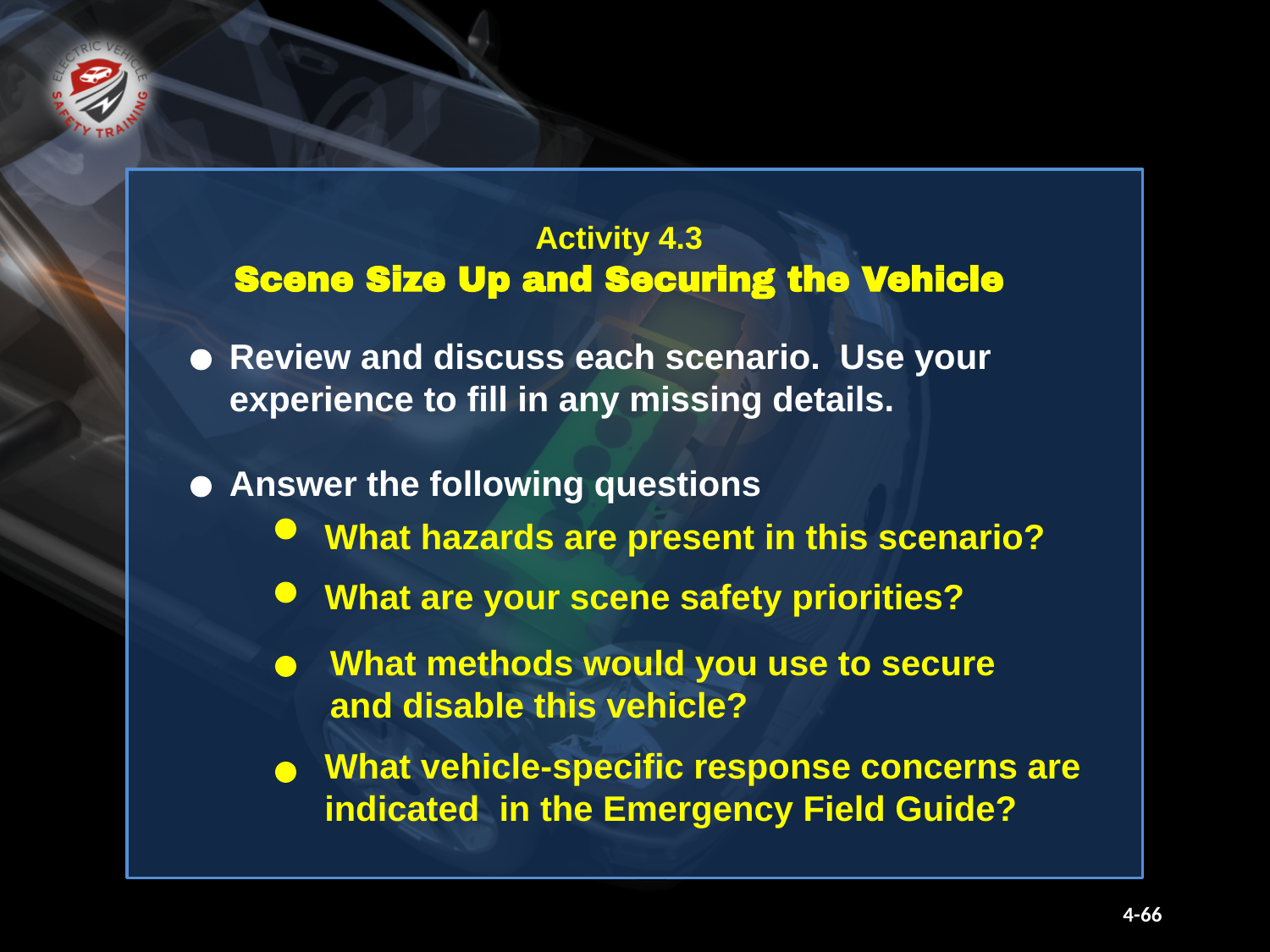

Activity 4.3
Scene Size Up and Securing the Vehicle

Review and discuss each scenario.  Use your experience to fill in any missing details.

Answer the following questions

What hazards are present in this scenario?

What are your scene safety priorities?

What methods would you use to secure
and disable this vehicle?

What vehicle-specific response concerns are indicated  in the Emergency Field Guide?

4-66